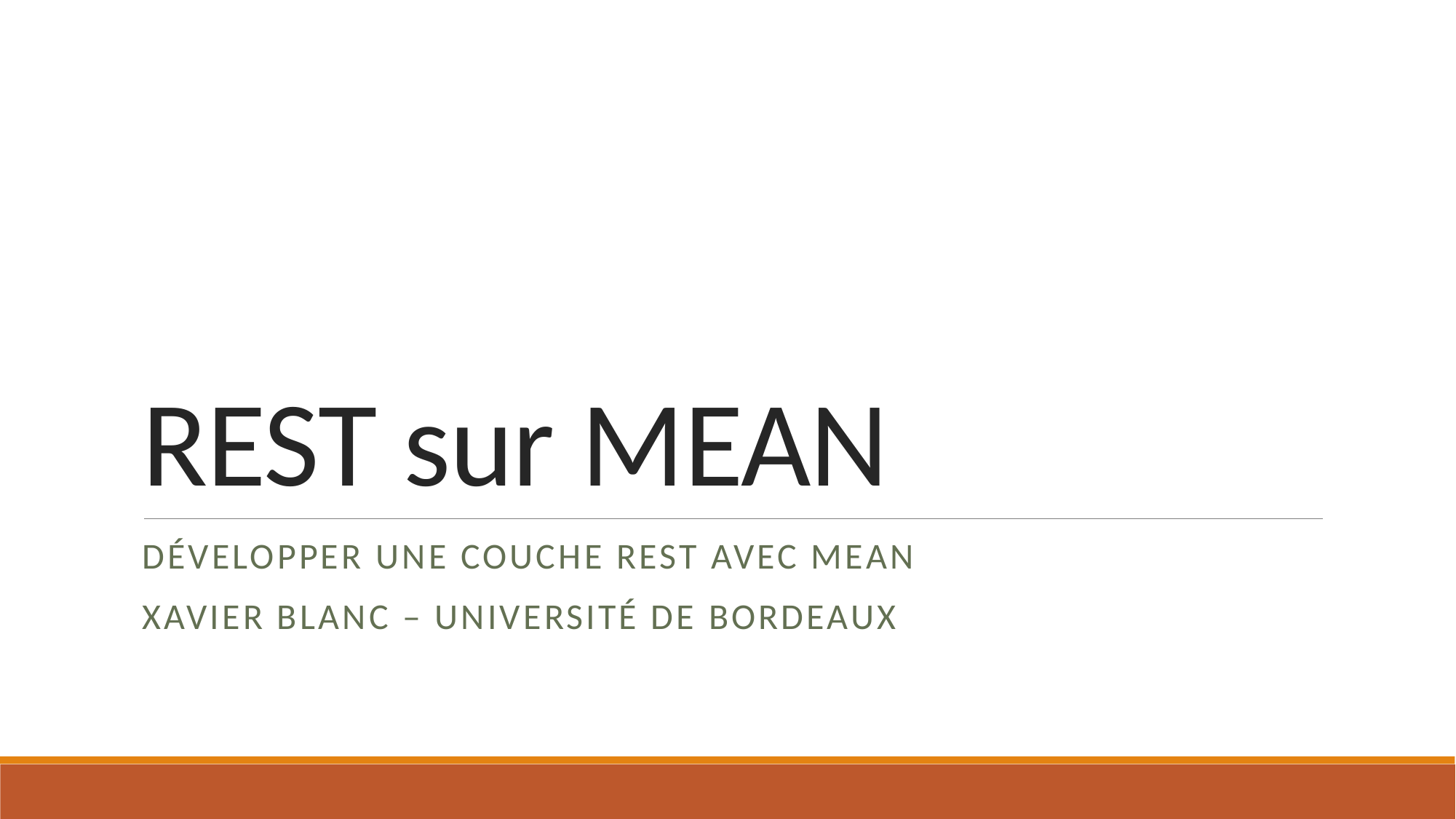

# REST sur MEAN
Développer une Couche REST avec MEAN
Xavier Blanc – université de Bordeaux